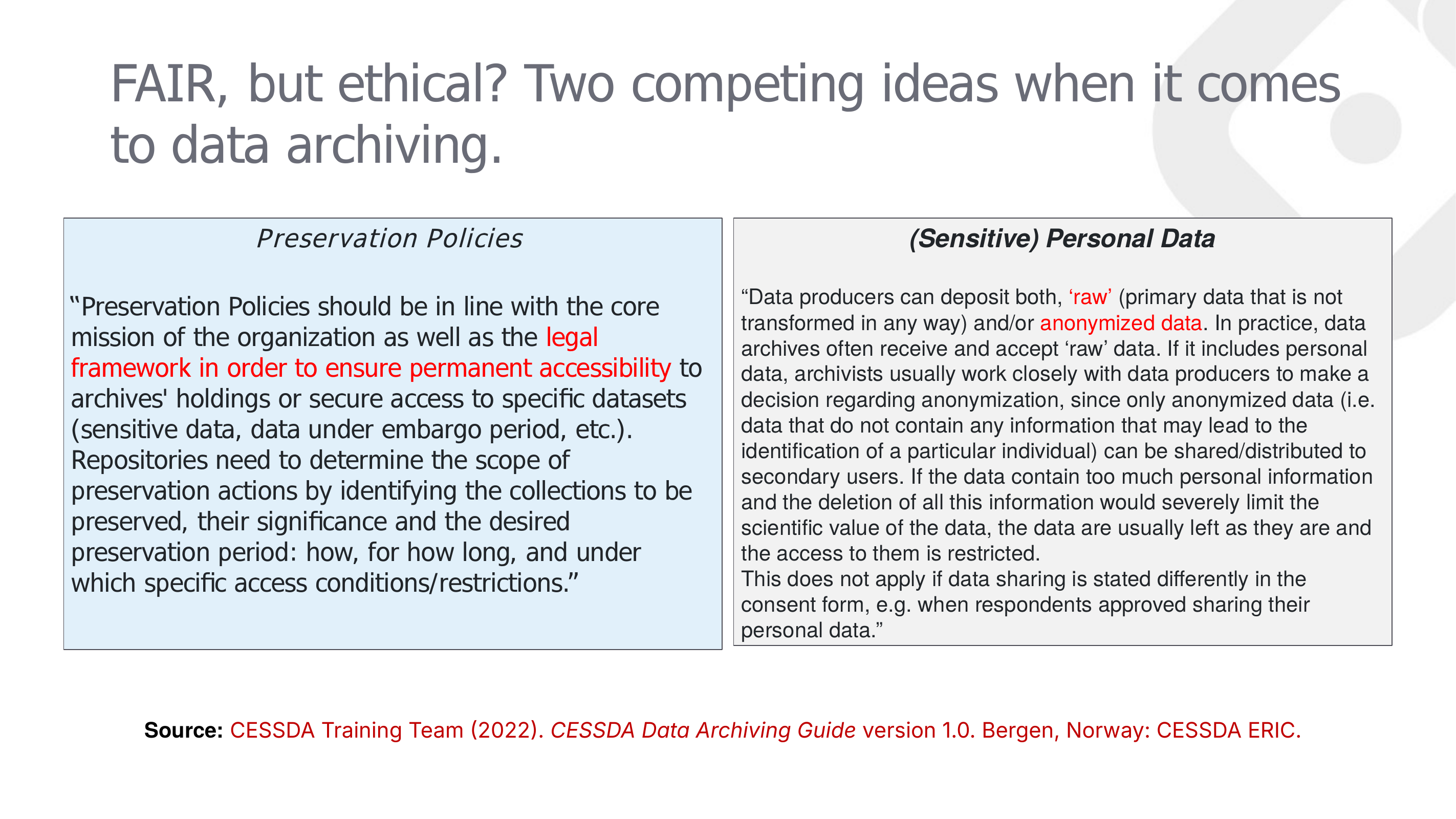

# FAIR, but ethical? Two competing ideas when it comes to data archiving.
Preservation Policies
“Preservation Policies should be in line with the core mission of the organization as well as the legal framework in order to ensure permanent accessibility to archives' holdings or secure access to specific datasets (sensitive data, data under embargo period, etc.). Repositories need to determine the scope of preservation actions by identifying the collections to be preserved, their significance and the desired preservation period: how, for how long, and under which specific access conditions/restrictions.”

(Sensitive) Personal Data

“Data producers can deposit both, ‘raw’ (primary data that is not transformed in any way) and/or anonymized data. In practice, data archives often receive and accept ‘raw’ data. If it includes personal data, archivists usually work closely with data producers to make a decision regarding anonymization, since only anonymized data (i.e. data that do not contain any information that may lead to the identification of a particular individual) can be shared/distributed to secondary users. If the data contain too much personal information and the deletion of all this information would severely limit the scientific value of the data, the data are usually left as they are and the access to them is restricted.
This does not apply if data sharing is stated differently in the consent form, e.g. when respondents approved sharing their personal data.”
Source: CESSDA Training Team (2022). CESSDA Data Archiving Guide version 1.0. Bergen, Norway: CESSDA ERIC.